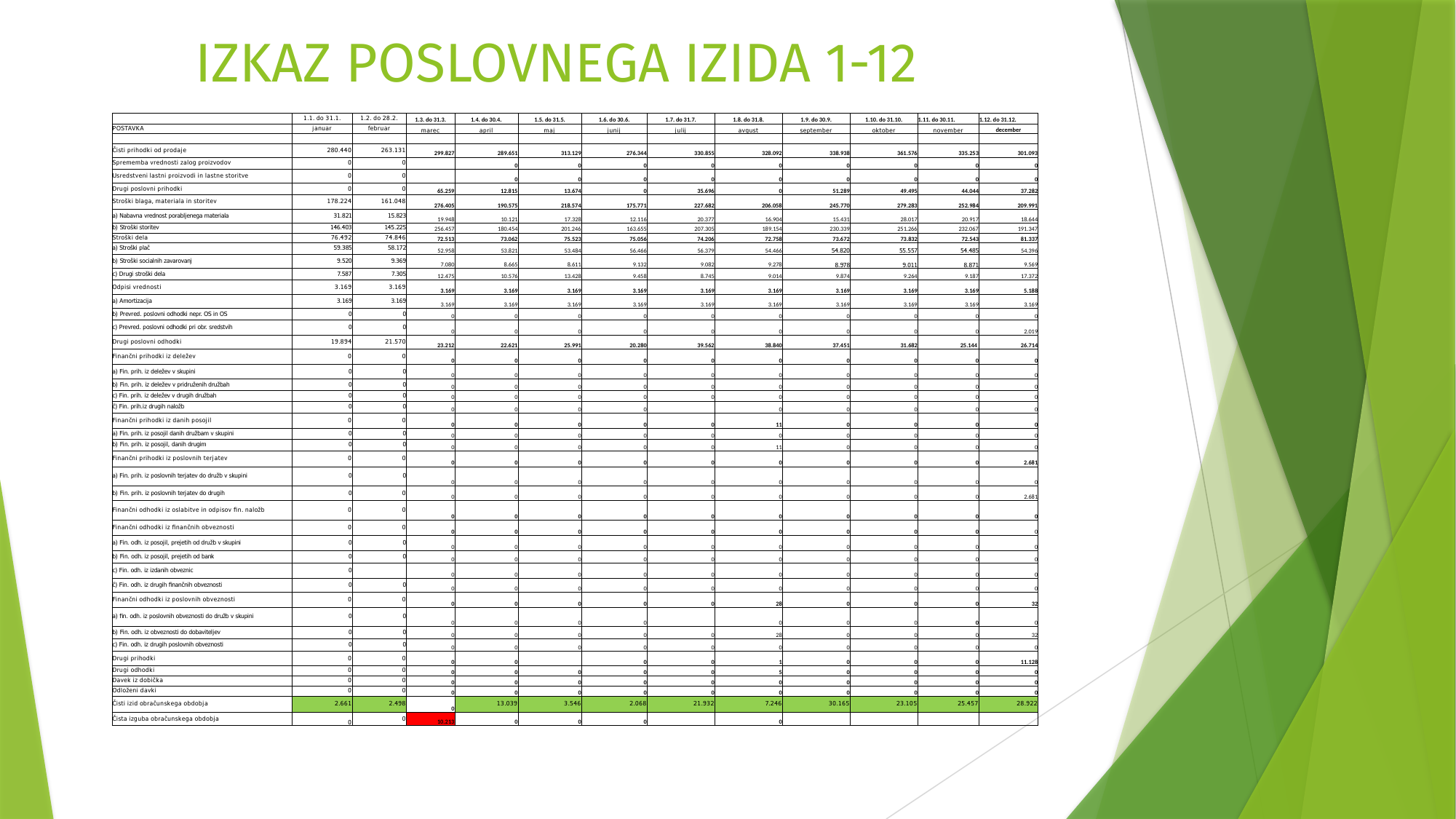

# IZKAZ POSLOVNEGA IZIDA 1-12
|  | 1.1. do 31.1. | 1.2. do 28.2. | 1.3. do 31.3. | 1.4. do 30.4. | 1.5. do 31.5. | 1.6. do 30.6. | 1.7. do 31.7. | 1.8. do 31.8. | 1.9. do 30.9. | 1.10. do 31.10. | 1.11. do 30.11. | 1.12. do 31.12. |
| --- | --- | --- | --- | --- | --- | --- | --- | --- | --- | --- | --- | --- |
| POSTAVKA | januar | februar | marec | april | maj | junij | julij | avgust | september | oktober | november | december |
|  |  |  |  |  |  |  |  |  |  |  |  |  |
| Čisti prihodki od prodaje | 280.440 | 263.131 | 299.827 | 289.651 | 313.129 | 276.344 | 330.855 | 328.092 | 338.938 | 361.576 | 335.253 | 301.093 |
| Sprememba vrednosti zalog proizvodov | 0 | 0 |  | 0 | 0 | 0 | 0 | 0 | 0 | 0 | 0 | 0 |
| Usredstveni lastni proizvodi in lastne storitve | 0 | 0 |  | 0 | 0 | 0 | 0 | 0 | 0 | 0 | 0 | 0 |
| Drugi poslovni prihodki | 0 | 0 | 65.259 | 12.815 | 13.674 | 0 | 35.696 | 0 | 51.289 | 49.495 | 44.044 | 37.282 |
| Stroški blaga, materiala in storitev | 178.224 | 161.048 | 276.405 | 190.575 | 218.574 | 175.771 | 227.682 | 206.058 | 245.770 | 279.283 | 252.984 | 209.991 |
| a) Nabavna vrednost porabljenega materiala | 31.821 | 15.823 | 19.948 | 10.121 | 17.328 | 12.116 | 20.377 | 16.904 | 15.431 | 28.017 | 20.917 | 18.644 |
| b) Stroški storitev | 146.403 | 145.225 | 256.457 | 180.454 | 201.246 | 163.655 | 207.305 | 189.154 | 230.339 | 251.266 | 232.067 | 191.347 |
| Stroški dela | 76.492 | 74.846 | 72.513 | 73.062 | 75.523 | 75.056 | 74.206 | 72.758 | 73.672 | 73.832 | 72.543 | 81.337 |
| a) Stroški plač | 59.385 | 58.172 | 52.958 | 53.821 | 53.484 | 56.466 | 56.379 | 54.466 | 54.820 | 55.557 | 54.485 | 54.396 |
| b) Stroški socialnih zavarovanj | 9.520 | 9.369 | 7.080 | 8.665 | 8.611 | 9.132 | 9.082 | 9.278 | 8.978 | 9.011 | 8.871 | 9.569 |
| c) Drugi stroški dela | 7.587 | 7.305 | 12.475 | 10.576 | 13.428 | 9.458 | 8.745 | 9.014 | 9.874 | 9.264 | 9.187 | 17.372 |
| Odpisi vrednosti | 3.169 | 3.169 | 3.169 | 3.169 | 3.169 | 3.169 | 3.169 | 3.169 | 3.169 | 3.169 | 3.169 | 5.188 |
| a) Amortizacija | 3.169 | 3.169 | 3.169 | 3.169 | 3.169 | 3.169 | 3.169 | 3.169 | 3.169 | 3.169 | 3.169 | 3.169 |
| b) Prevred. poslovni odhodki nepr. OS in OS | 0 | 0 | 0 | 0 | 0 | 0 | 0 | 0 | 0 | 0 | 0 | 0 |
| c) Prevred. poslovni odhodki pri obr. sredstvih | 0 | 0 | 0 | 0 | 0 | 0 | 0 | 0 | 0 | 0 | 0 | 2.019 |
| Drugi poslovni odhodki | 19.894 | 21.570 | 23.212 | 22.621 | 25.991 | 20.280 | 39.562 | 38.840 | 37.451 | 31.682 | 25.144 | 26.714 |
| Finančni prihodki iz deležev | 0 | 0 | 0 | 0 | 0 | 0 | 0 | 0 | 0 | 0 | 0 | 0 |
| a) Fin. prih. iz deležev v skupini | 0 | 0 | 0 | 0 | 0 | 0 | 0 | 0 | 0 | 0 | 0 | 0 |
| b) Fin. prih. iz deležev v pridruženih družbah | 0 | 0 | 0 | 0 | 0 | 0 | 0 | 0 | 0 | 0 | 0 | 0 |
| c) Fin. prih. iz deležev v drugih družbah | 0 | 0 | 0 | 0 | 0 | 0 | 0 | 0 | 0 | 0 | 0 | 0 |
| č) Fin. prih.iz drugih naložb | 0 | 0 | 0 | 0 | 0 | 0 |  | 0 | 0 | 0 | 0 | 0 |
| Finančni prihodki iz danih posojil | 0 | 0 | 0 | 0 | 0 | 0 | 0 | 11 | 0 | 0 | 0 | 0 |
| a) Fin. prih. iz posojil danih družbam v skupini | 0 | 0 | 0 | 0 | 0 | 0 | 0 | 0 | 0 | 0 | 0 | 0 |
| b) Fin. prih. iz posojil, danih drugim | 0 | 0 | 0 | 0 | 0 | 0 | 0 | 11 | 0 | 0 | 0 | 0 |
| Finančni prihodki iz poslovnih terjatev | 0 | 0 | 0 | 0 | 0 | 0 | 0 | 0 | 0 | 0 | 0 | 2.681 |
| a) Fin. prih. iz poslovnih terjatev do družb v skupini | 0 | 0 | 0 | 0 | 0 | 0 | 0 | 0 | 0 | 0 | 0 | 0 |
| b) Fin. prih. iz poslovnih terjatev do drugih | 0 | 0 | 0 | 0 | 0 | 0 | 0 | 0 | 0 | 0 | 0 | 2.681 |
| Finančni odhodki iz oslabitve in odpisov fin. naložb | 0 | 0 | 0 | 0 | 0 | 0 | 0 | 0 | 0 | 0 | 0 | 0 |
| Finančni odhodki iz finančnih obveznosti | 0 | 0 | 0 | 0 | 0 | 0 | 0 | 0 | 0 | 0 | 0 | 0 |
| a) Fin. odh. iz posojil, prejetih od družb v skupini | 0 | 0 | 0 | 0 | 0 | 0 | 0 | 0 | 0 | 0 | 0 | 0 |
| b) Fin. odh. iz posojil, prejetih od bank | 0 | 0 | 0 | 0 | 0 | 0 | 0 | 0 | 0 | 0 | 0 | 0 |
| c) Fin. odh. iz izdanih obveznic | 0 |  | 0 | 0 | 0 | 0 | 0 | 0 | 0 | 0 | 0 | 0 |
| č) Fin. odh. iz drugih finančnih obveznosti | 0 | 0 | 0 | 0 | 0 | 0 | 0 | 0 | 0 | 0 | 0 | 0 |
| Finančni odhodki iz poslovnih obveznosti | 0 | 0 | 0 | 0 | 0 | 0 | 0 | 28 | 0 | 0 | 0 | 32 |
| a) fin. odh. iz poslovnih obveznosti do družb v skupini | 0 | 0 | 0 | 0 | 0 | 0 |  | 0 | 0 | 0 | 0 | 0 |
| b) Fin. odh. iz obveznosti do dobaviteljev | 0 | 0 | 0 | 0 | 0 | 0 | 0 | 28 | 0 | 0 | 0 | 32 |
| c) Fin. odh. iz drugih poslovnih obveznosti | 0 | 0 | 0 | 0 | 0 | 0 | 0 | 0 | 0 | 0 | 0 | 0 |
| Drugi prihodki | 0 | 0 | 0 | 0 |  | 0 | 0 | 1 | 0 | 0 | 0 | 11.128 |
| Drugi odhodki | 0 | 0 | 0 | 0 | 0 | 0 | 0 | 5 | 0 | 0 | 0 | 0 |
| Davek iz dobička | 0 | 0 | 0 | 0 | 0 | 0 | 0 | 0 | 0 | 0 | 0 | 0 |
| Odloženi davki | 0 | 0 | 0 | 0 | 0 | 0 | 0 | 0 | 0 | 0 | 0 | 0 |
| Čisti izid obračunskega obdobja | 2.661 | 2.498 | 0 | 13.039 | 3.546 | 2.068 | 21.932 | 7.246 | 30.165 | 23.105 | 25.457 | 28.922 |
| Čista izguba obračunskega obdobja | 0 | 0 | 10.213 | 0 | 0 | 0 |  | 0 |  |  |  |  |